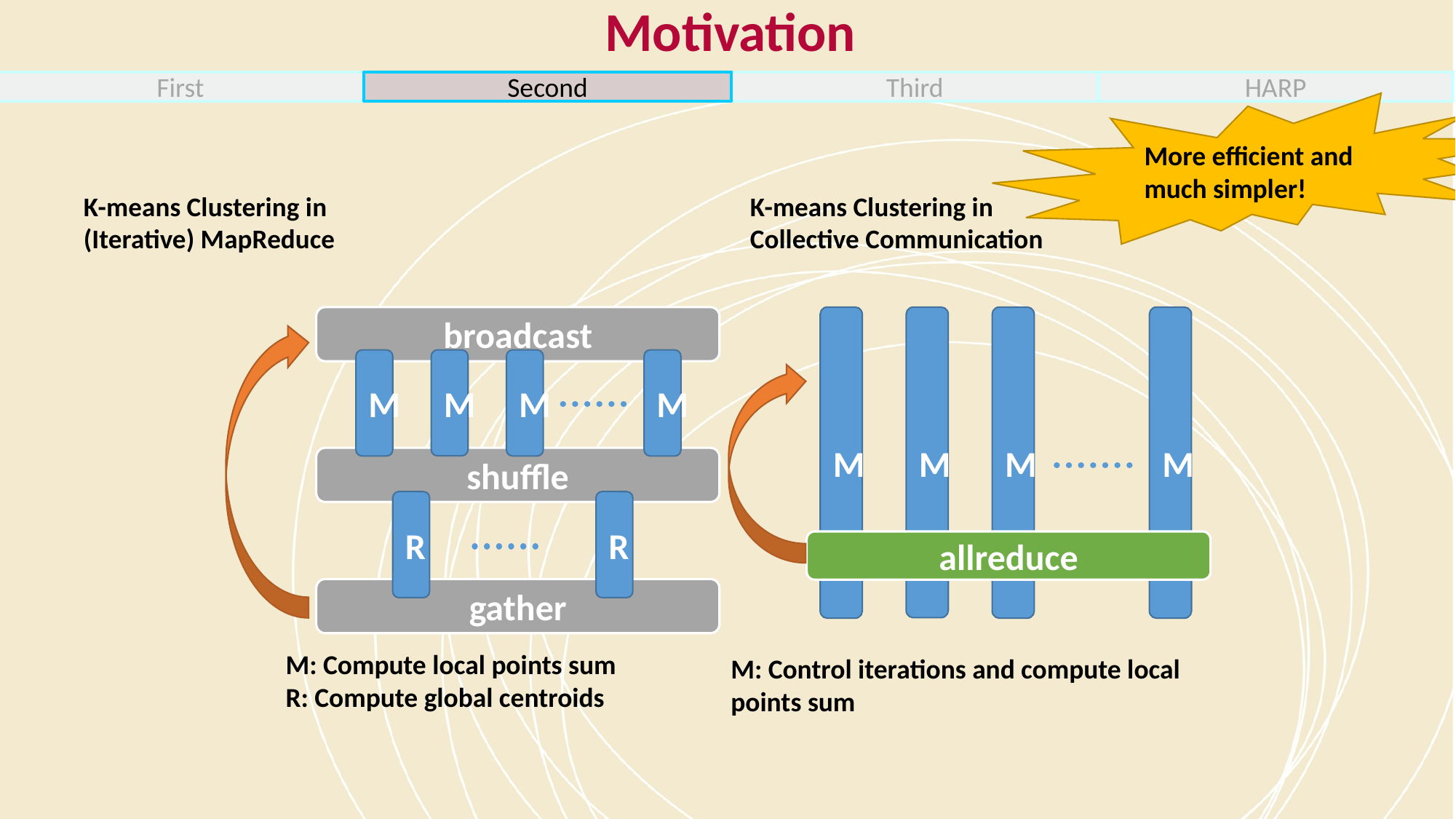

# Motivation
More efficient and much simpler!
K-means Clustering in
(Iterative) MapReduce
K-means Clustering in
Collective Communication
M
M
M
M

allreduce
M: Control iterations and compute local points sum
broadcast
M
M
M
M

shuffle
R
R
gather
M: Compute local points sum
R: Compute global centroids